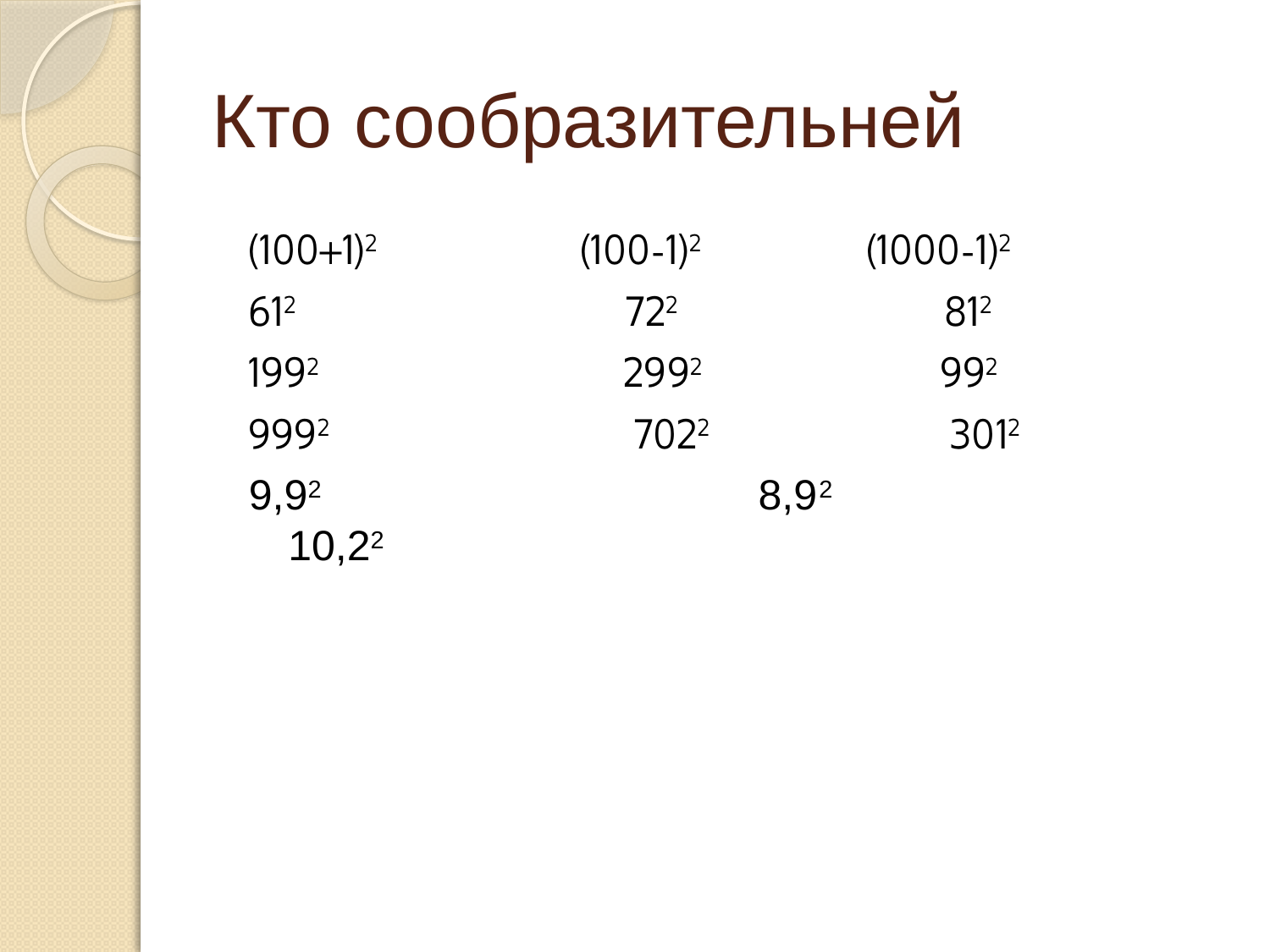

# Кто сообразительней
(100+1)2                (100-1)2             (1000-1)2
612                          722                     812
1992                        2992                    992
9992                        7022                   3012
9,92                                     8,92                          10,22